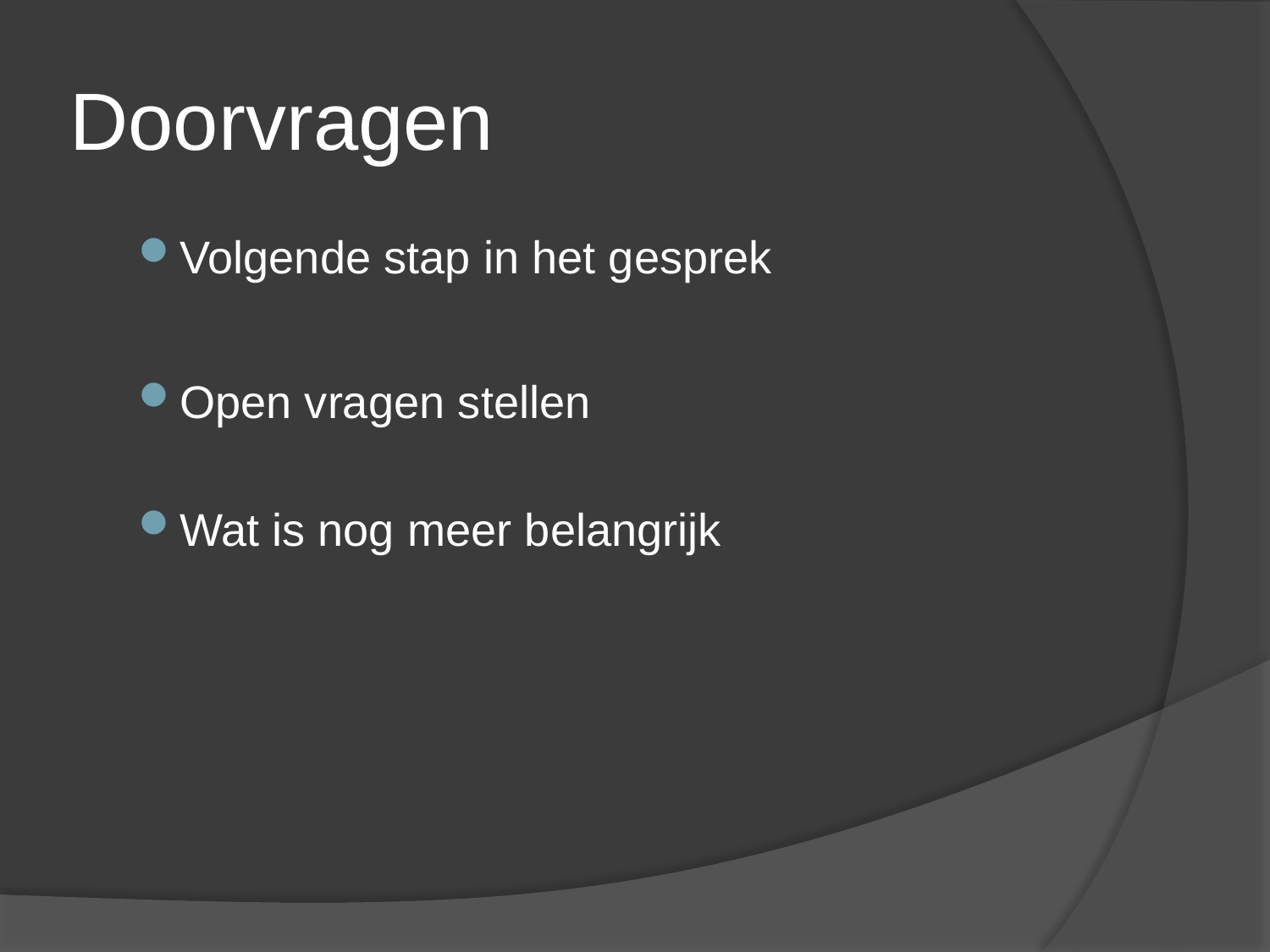

# Doorvragen
Volgende stap in het gesprek

Open vragen stellen

Wat is nog meer belangrijk